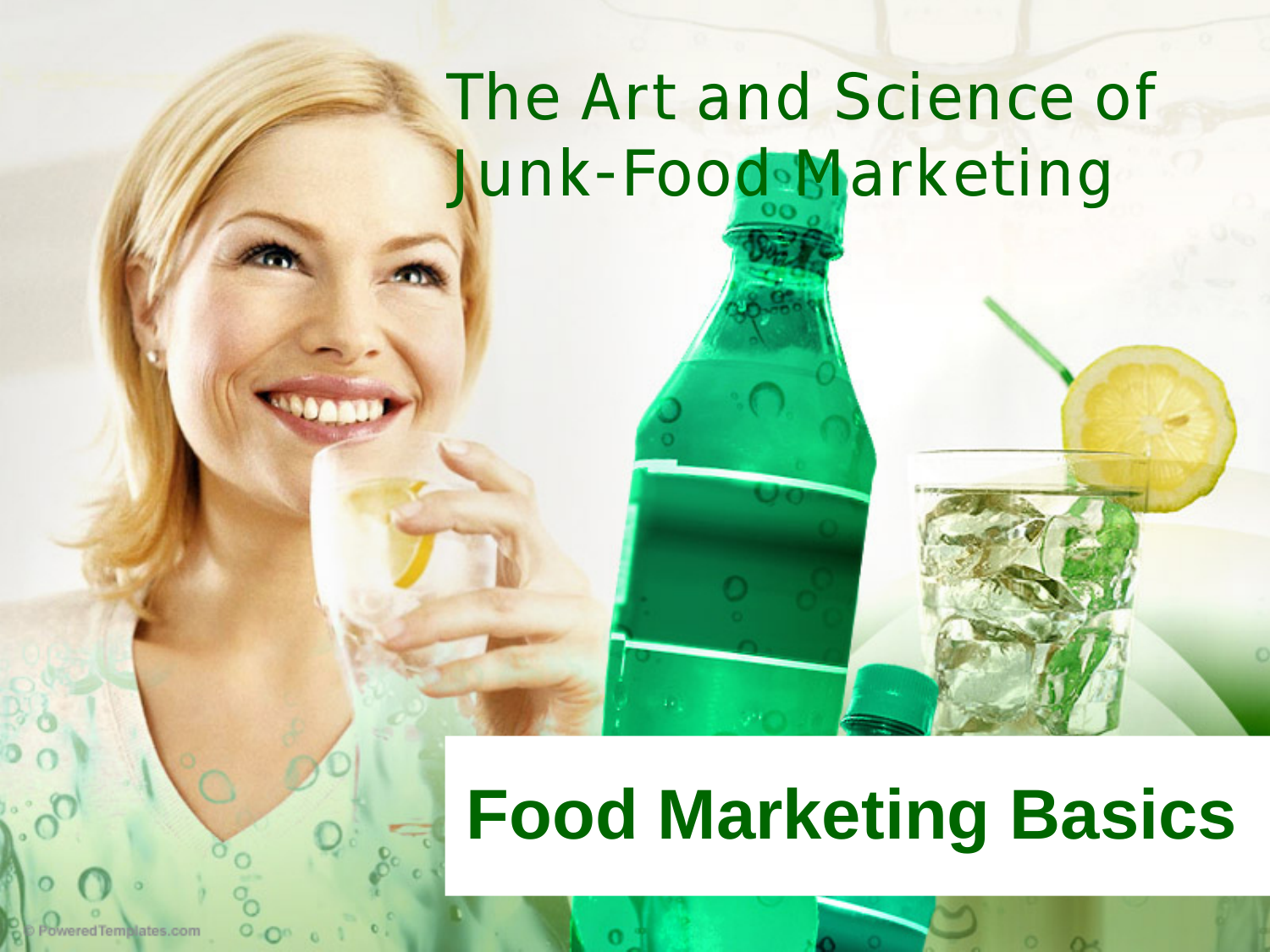

# The Art and Science of Junk-Food Marketing

Food Marketing Basics